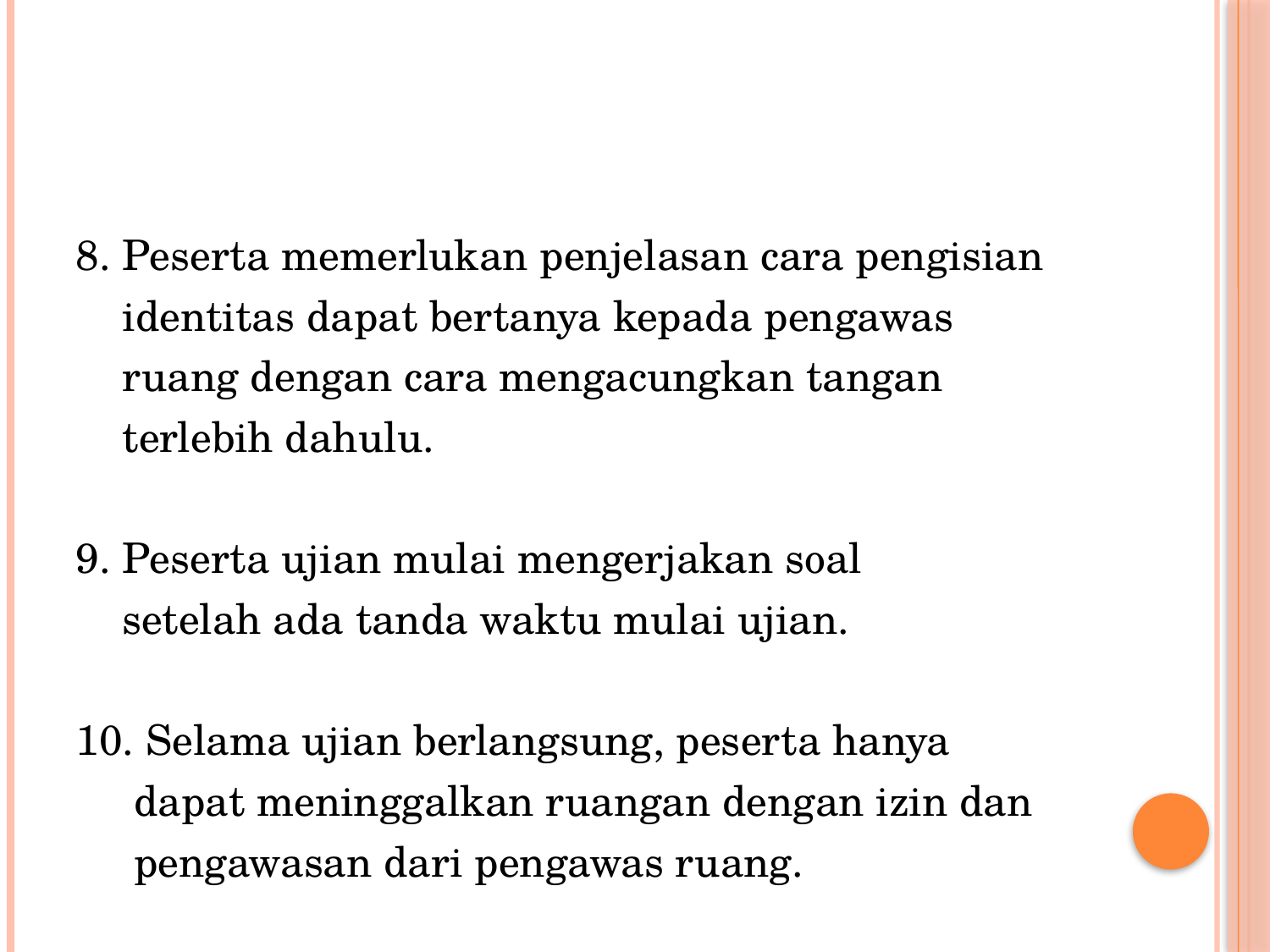

#
8. Peserta memerlukan penjelasan cara pengisian
    identitas dapat bertanya kepada pengawas
    ruang dengan cara mengacungkan tangan
    terlebih dahulu.

9. Peserta ujian mulai mengerjakan soal
    setelah ada tanda waktu mulai ujian.

10. Selama ujian berlangsung, peserta hanya
     dapat meninggalkan ruangan dengan izin dan
     pengawasan dari pengawas ruang.